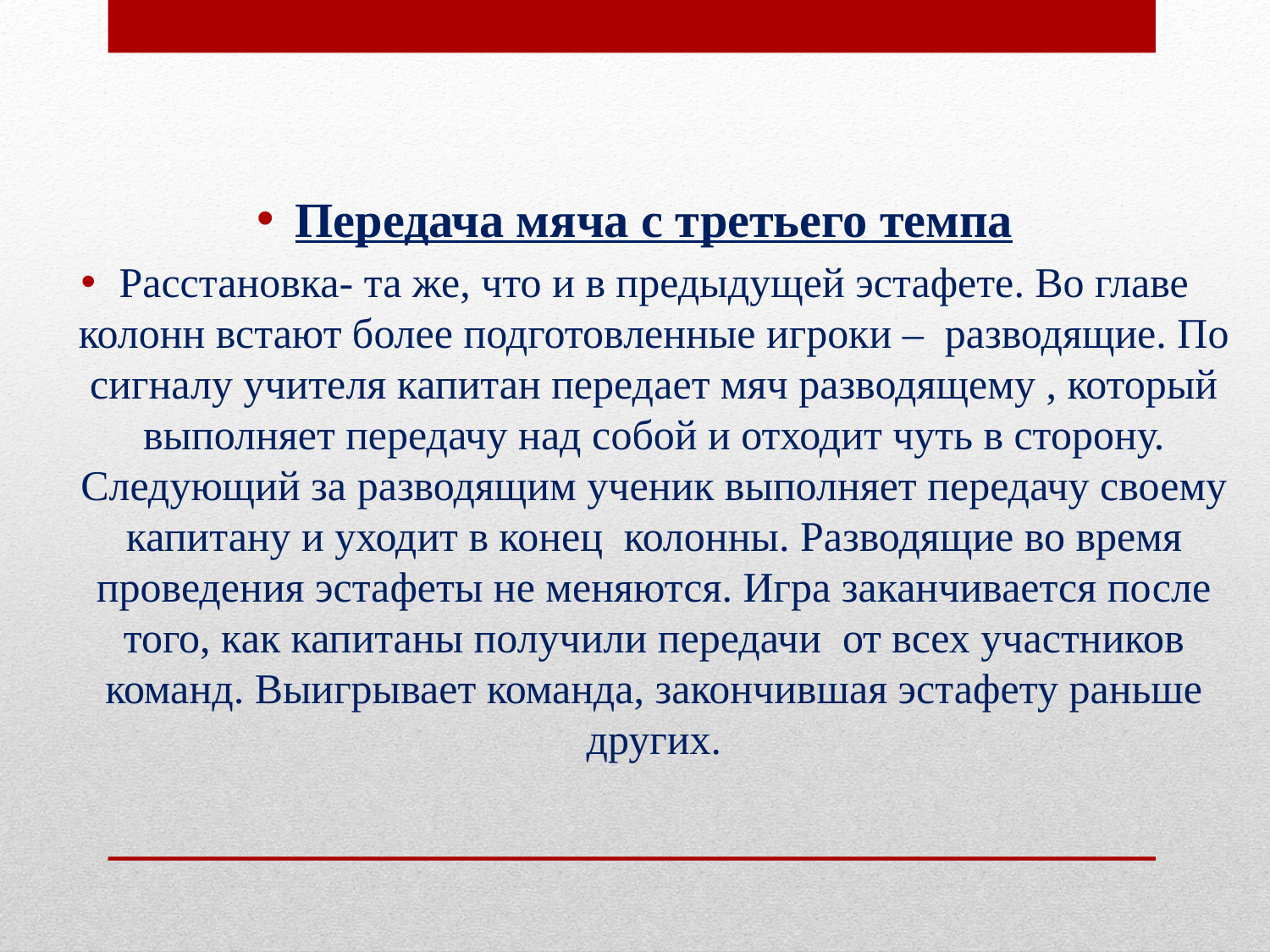

Передача мяча с третьего темпа
Расстановка- та же, что и в предыдущей эстафете. Во главе колонн встают более подготовленные игроки –  разводящие. По сигналу учителя капитан передает мяч разводящему , который выполняет передачу над собой и отходит чуть в сторону. Следующий за разводящим ученик выполняет передачу своему капитану и уходит в конец  колонны. Разводящие во время проведения эстафеты не меняются. Игра заканчивается после того, как капитаны получили передачи  от всех участников команд. Выигрывает команда, закончившая эстафету раньше других.